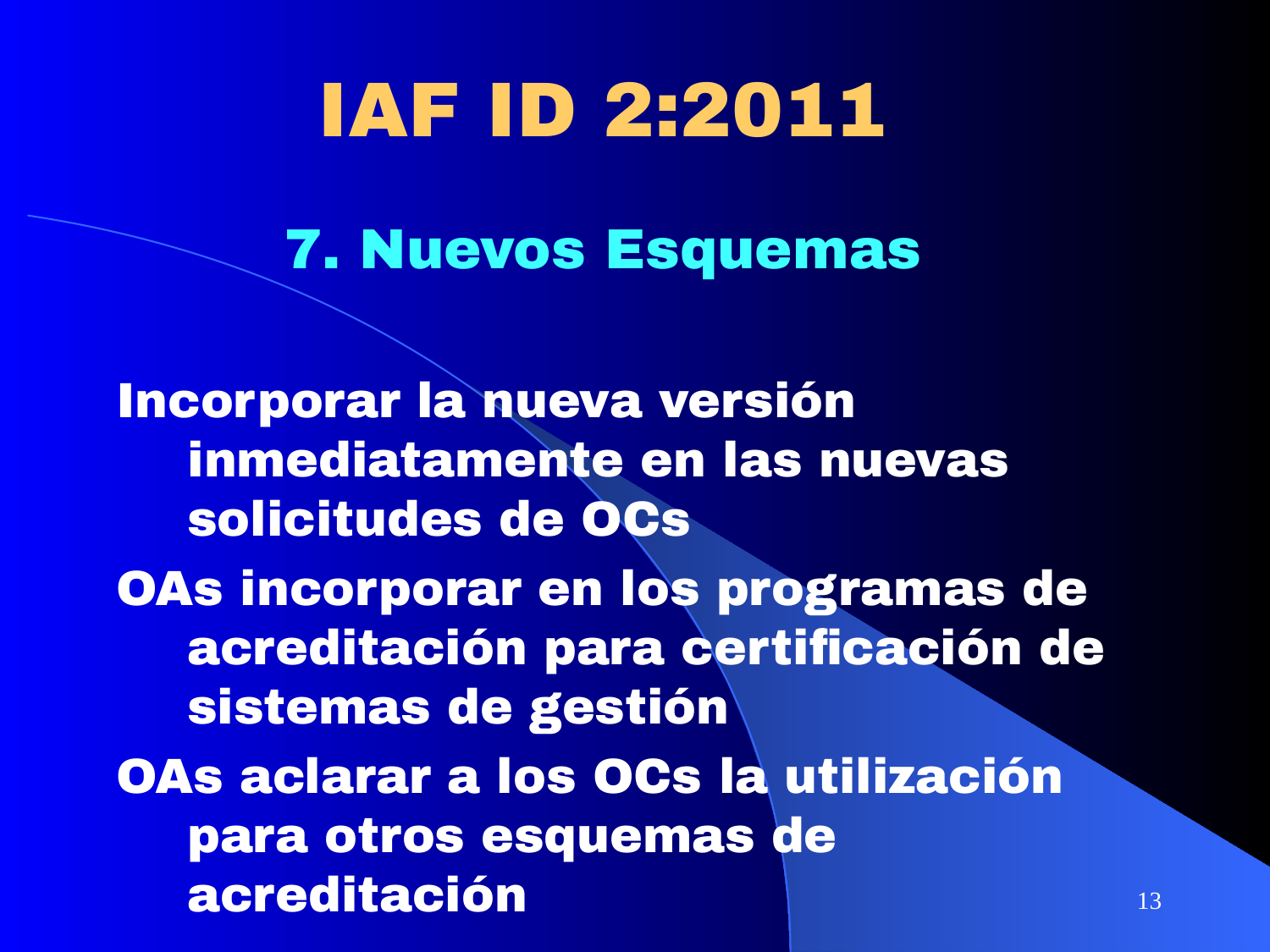

# IAF ID 2:2011
7. Nuevos Esquemas

Incorporar la nueva versión inmediatamente en las nuevas solicitudes de OCs
OAs incorporar en los programas de acreditación para certificación de sistemas de gestión
OAs aclarar a los OCs la utilización para otros esquemas de acreditación

13